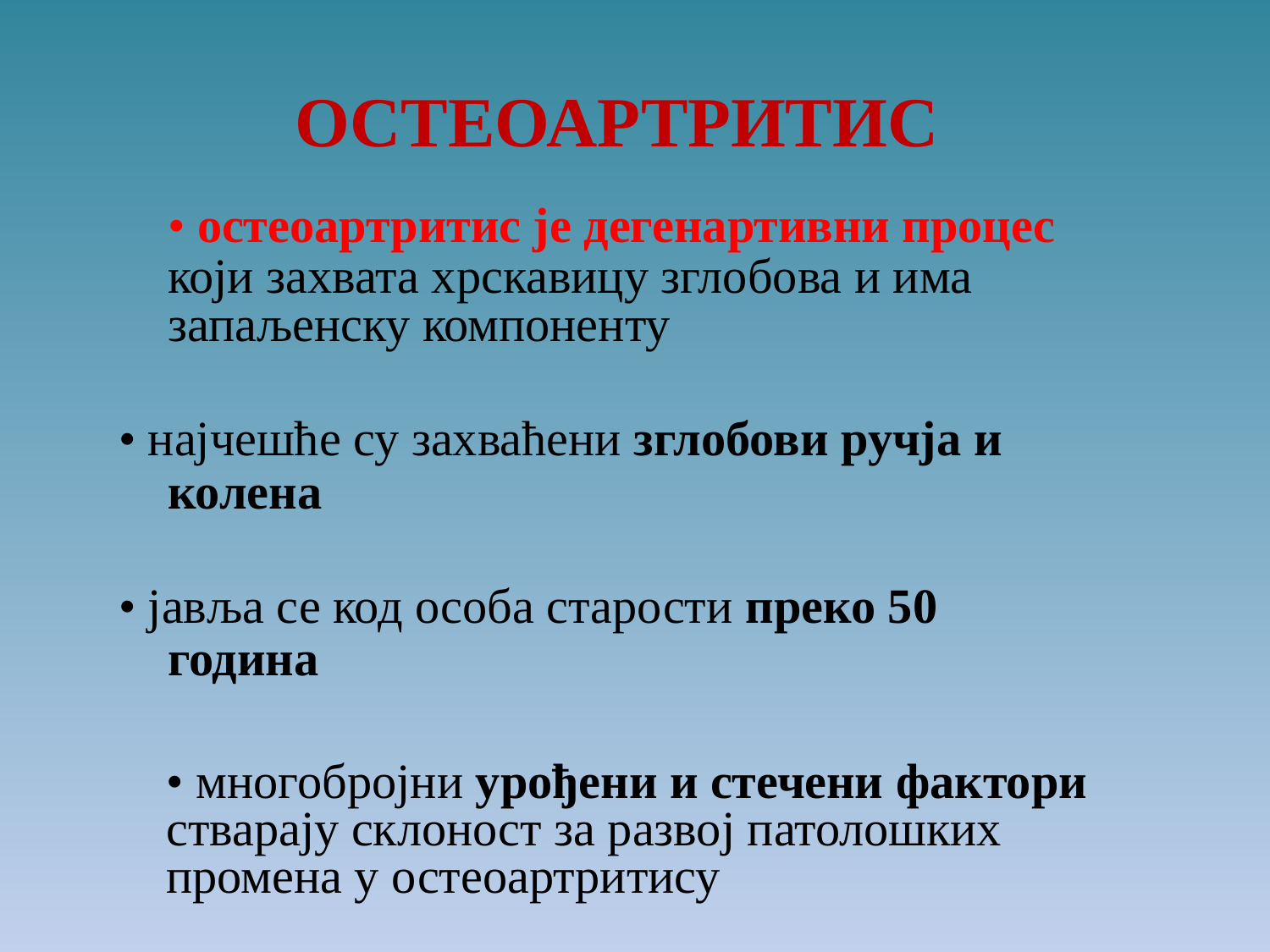

ОСТЕОАРТРИТИС
• остеоартритис је дегенартивни процес
који захвата хрскавицу зглобова и има
запаљенску компоненту
• најчешће су захваћени зглобови ручја и
колена
• јавља се код особа старости преко 50
година
• многобројни урођени и стечени фактори
стварају склоност за развој патолошких
промена у остеоартритису